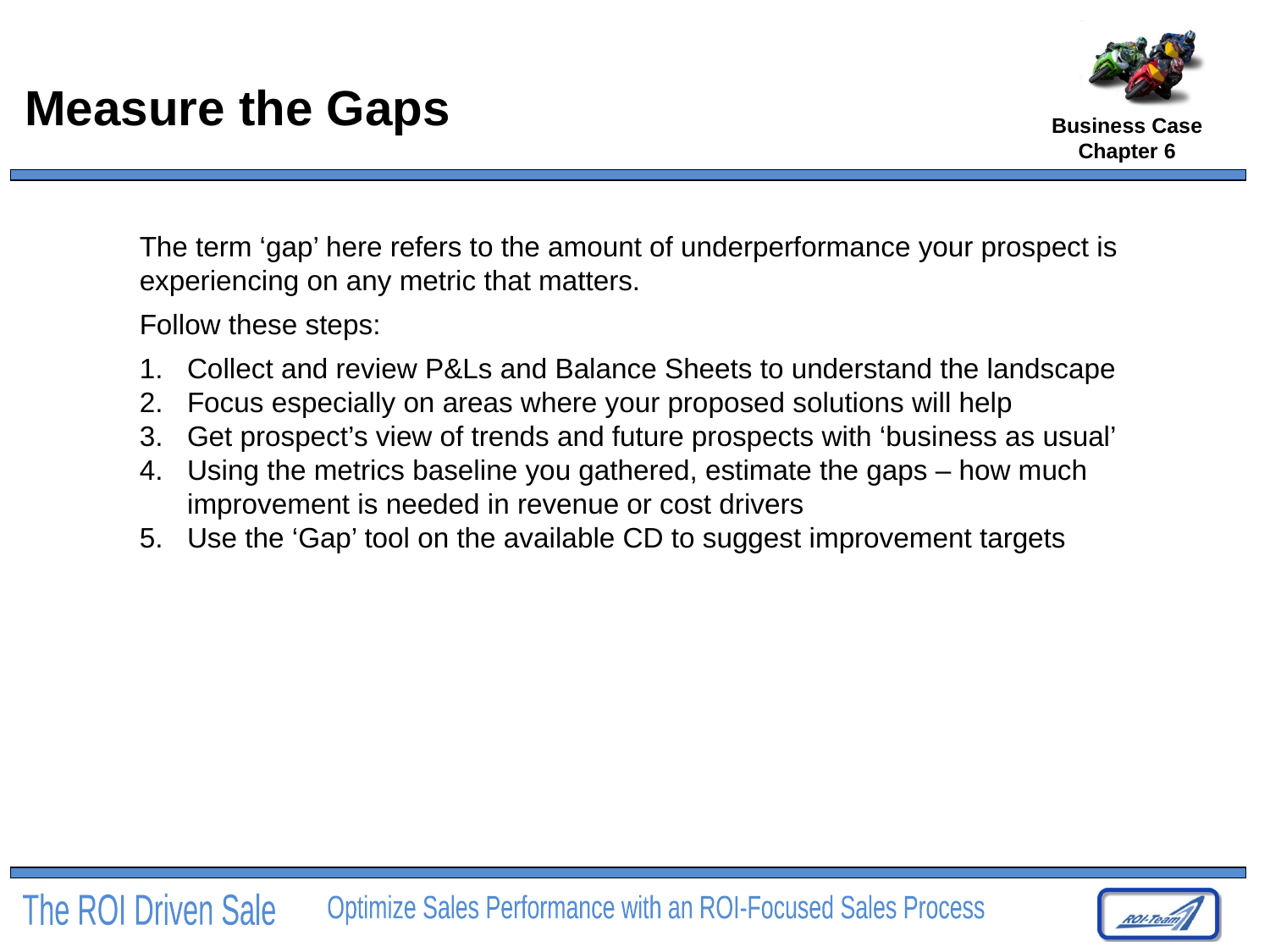

# Measure the Gaps

Business Case
Chapter 6
The term ‘gap’ here refers to the amount of underperformance your prospect is experiencing on any metric that matters.
Follow these steps:
Collect and review P&Ls and Balance Sheets to understand the landscape
Focus especially on areas where your proposed solutions will help
Get prospect’s view of trends and future prospects with ‘business as usual’
Using the metrics baseline you gathered, estimate the gaps – how much improvement is needed in revenue or cost drivers
Use the ‘Gap’ tool on the available CD to suggest improvement targets